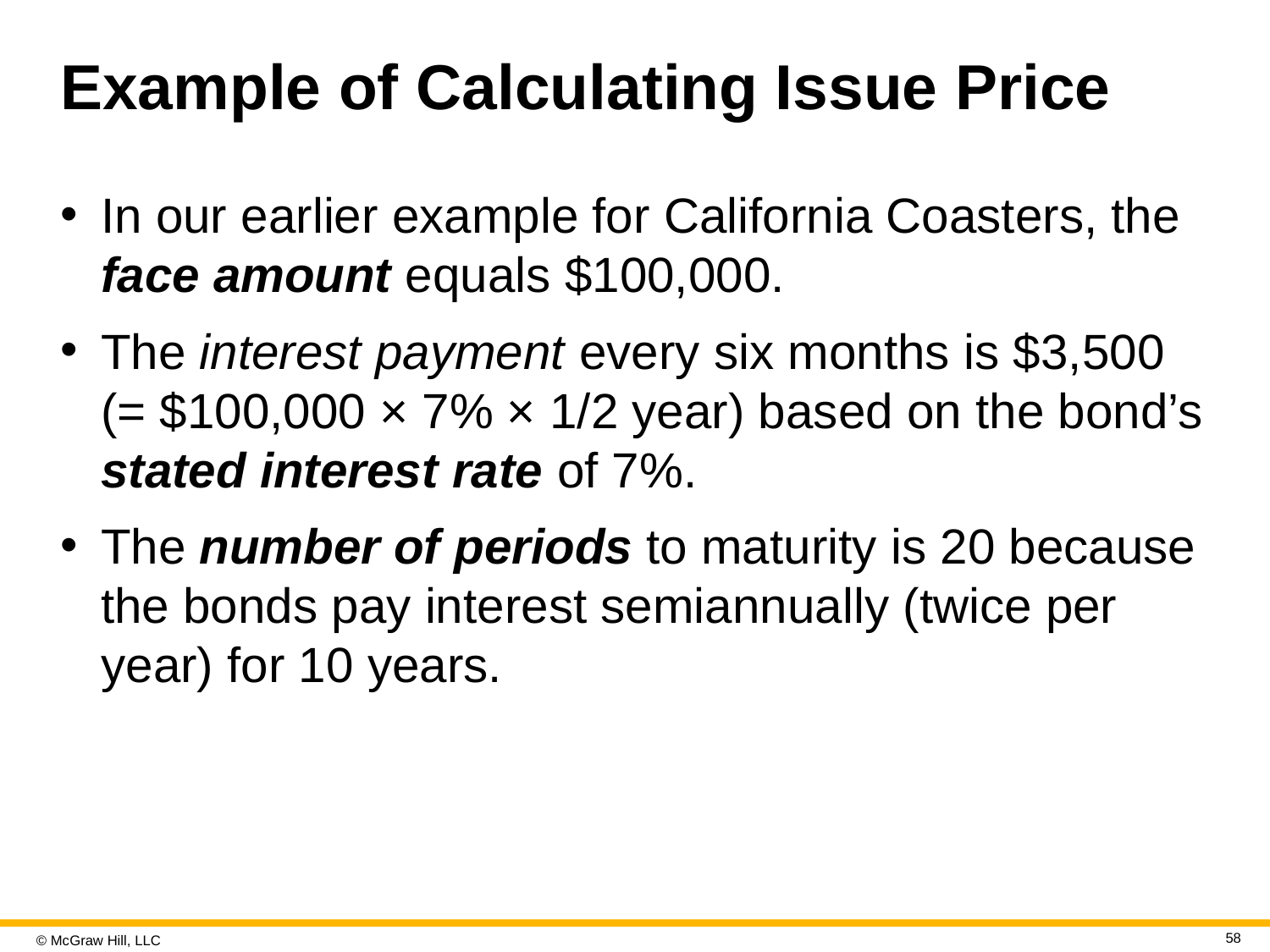

# Example of Calculating Issue Price
In our earlier example for California Coasters, the face amount equals $100,000.
The interest payment every six months is $3,500 (= $100,000 × 7% × 1/2 year) based on the bond’s stated interest rate of 7%.
The number of periods to maturity is 20 because the bonds pay interest semiannually (twice per year) for 10 years.
58